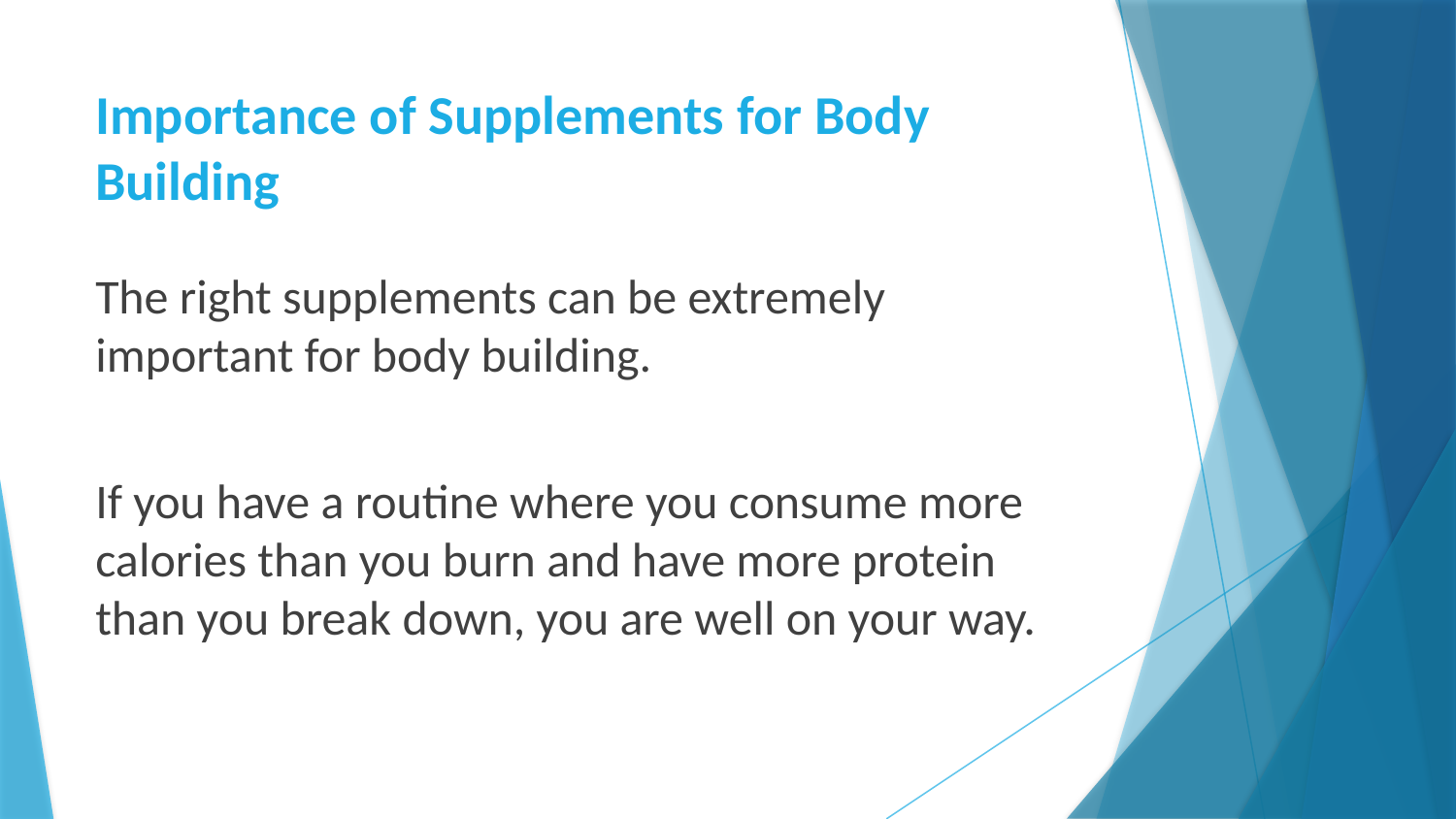

# Importance of Supplements for Body Building
The right supplements can be extremely important for body building.

If you have a routine where you consume more calories than you burn and have more protein than you break down, you are well on your way.